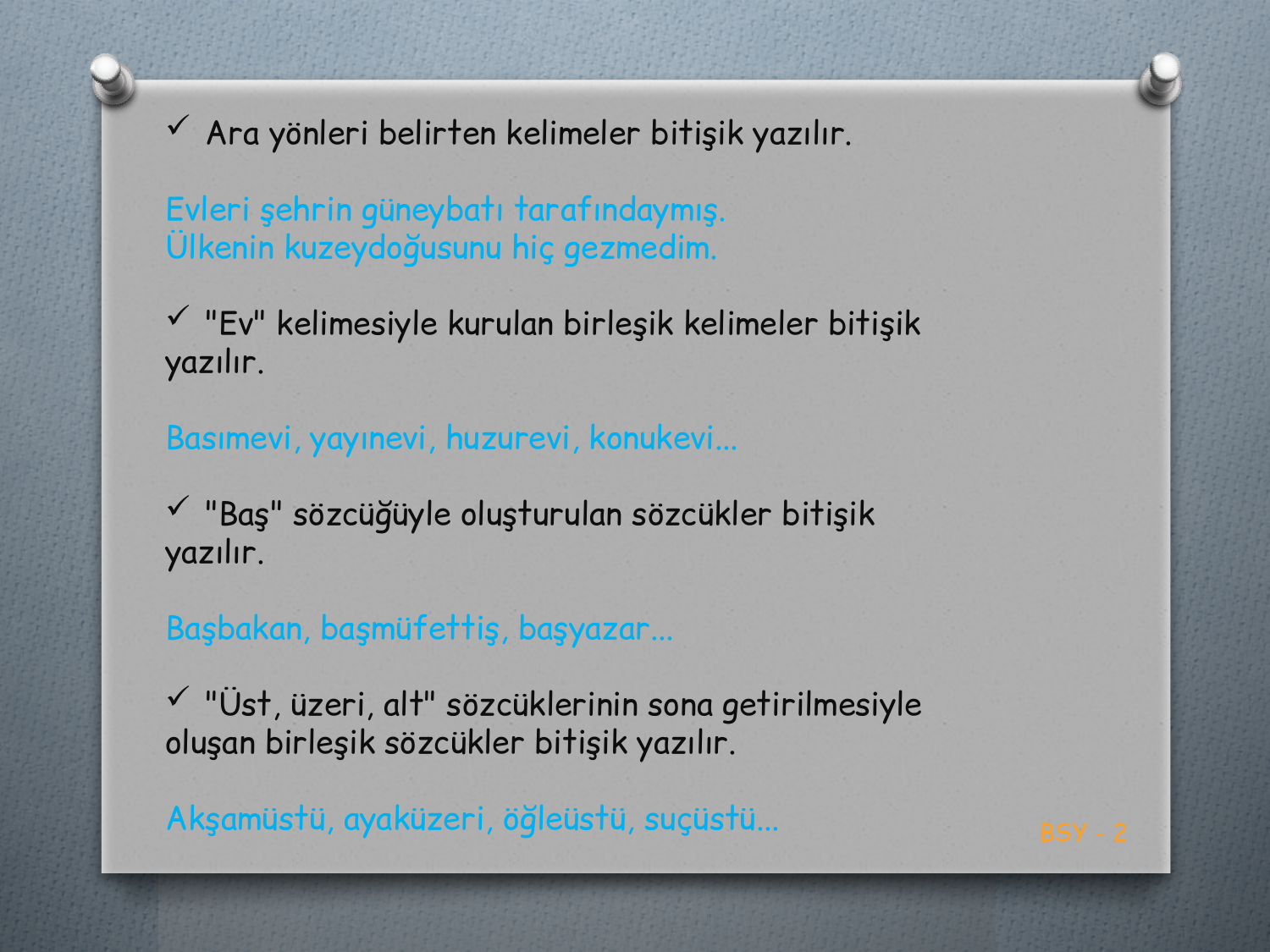

Ara yönleri belirten kelimeler bitişik yazılır.

Evleri şehrin güneybatı tarafındaymış.
Ülkenin kuzeydoğusunu hiç gezmedim.

"Ev" kelimesiyle kurulan birleşik kelimeler bitişik
yazılır.

Basımevi, yayınevi, huzurevi, konukevi...

"Baş" sözcüğüyle oluşturulan sözcükler bitişik
yazılır.

Başbakan, başmüfettiş, başyazar...

"Üst, üzeri, alt" sözcüklerinin sona getirilmesiyle
oluşan birleşik sözcükler bitişik yazılır.

Akşamüstü, ayaküzeri, öğleüstü, suçüstü...
BSY - 2